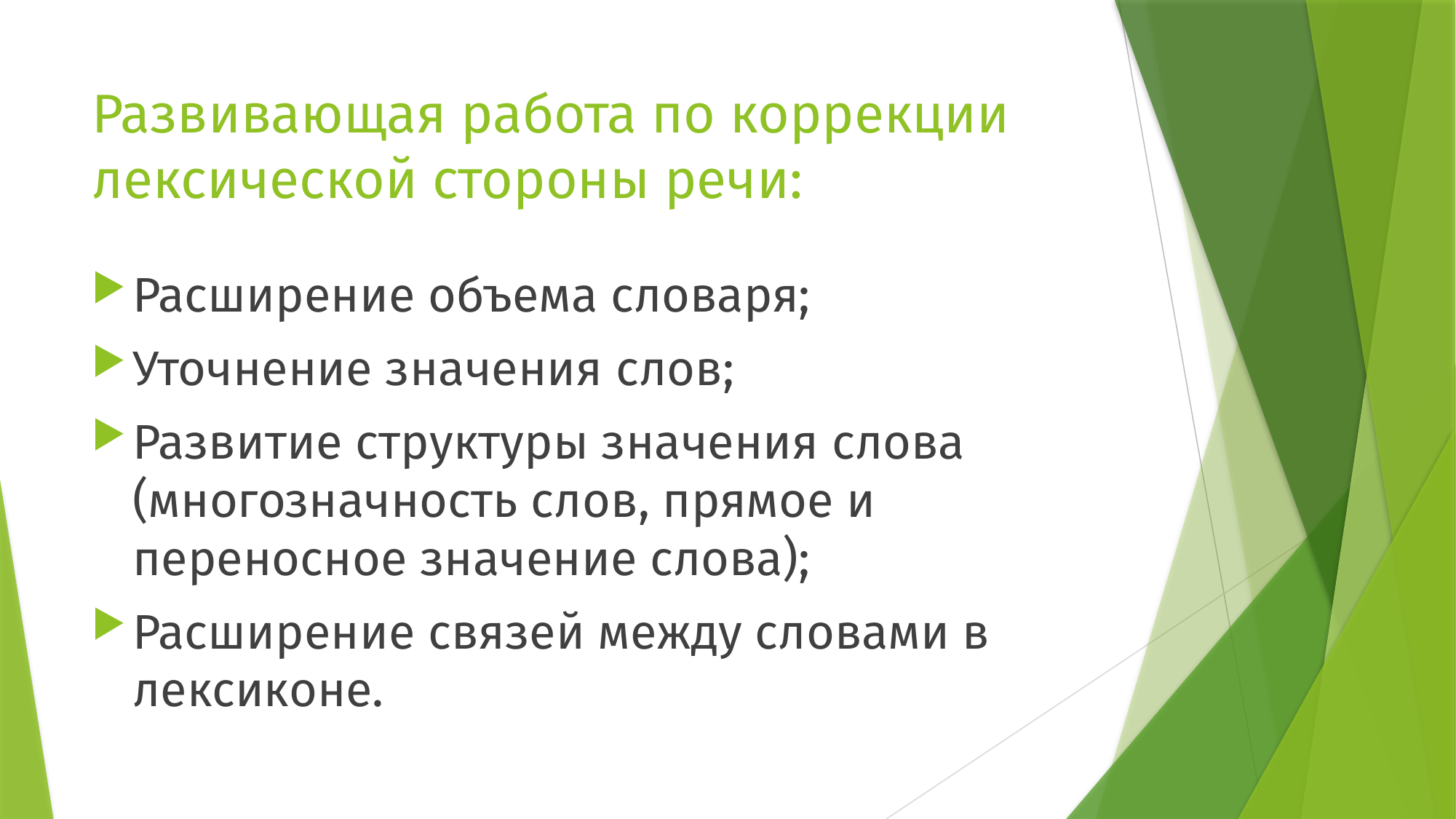

# Развивающая работа по коррекции лексической стороны речи:
Расширение объема словаря;
Уточнение значения слов;
Развитие структуры значения слова (многозначность слов, прямое и переносное значение слова);
Расширение связей между словами в лексиконе.